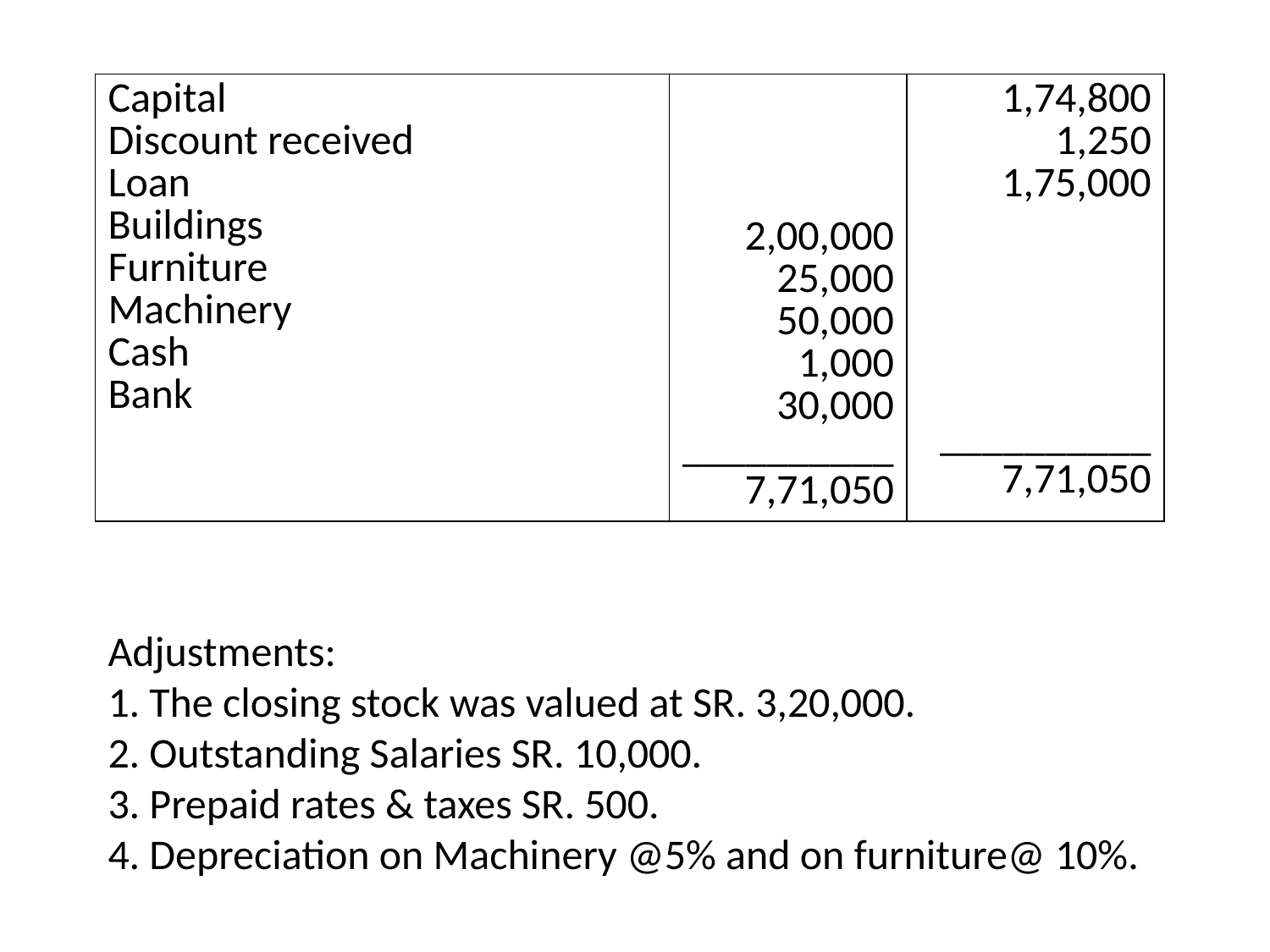

| Capital Discount received Loan Buildings Furniture Machinery Cash Bank | 2,00,000 25,000 50,000 1,000 30,000 \_\_\_\_\_\_\_\_\_\_ 7,71,050 | 1,74,800 1,250 1,75,000 \_\_\_\_\_\_\_\_\_\_ 7,71,050 |
| --- | --- | --- |
# Adjustments: 1. The closing stock was valued at SR. 3,20,000. 2. Outstanding Salaries SR. 10,000. 3. Prepaid rates & taxes SR. 500. 4. Depreciation on Machinery @5% and on furniture@ 10%.